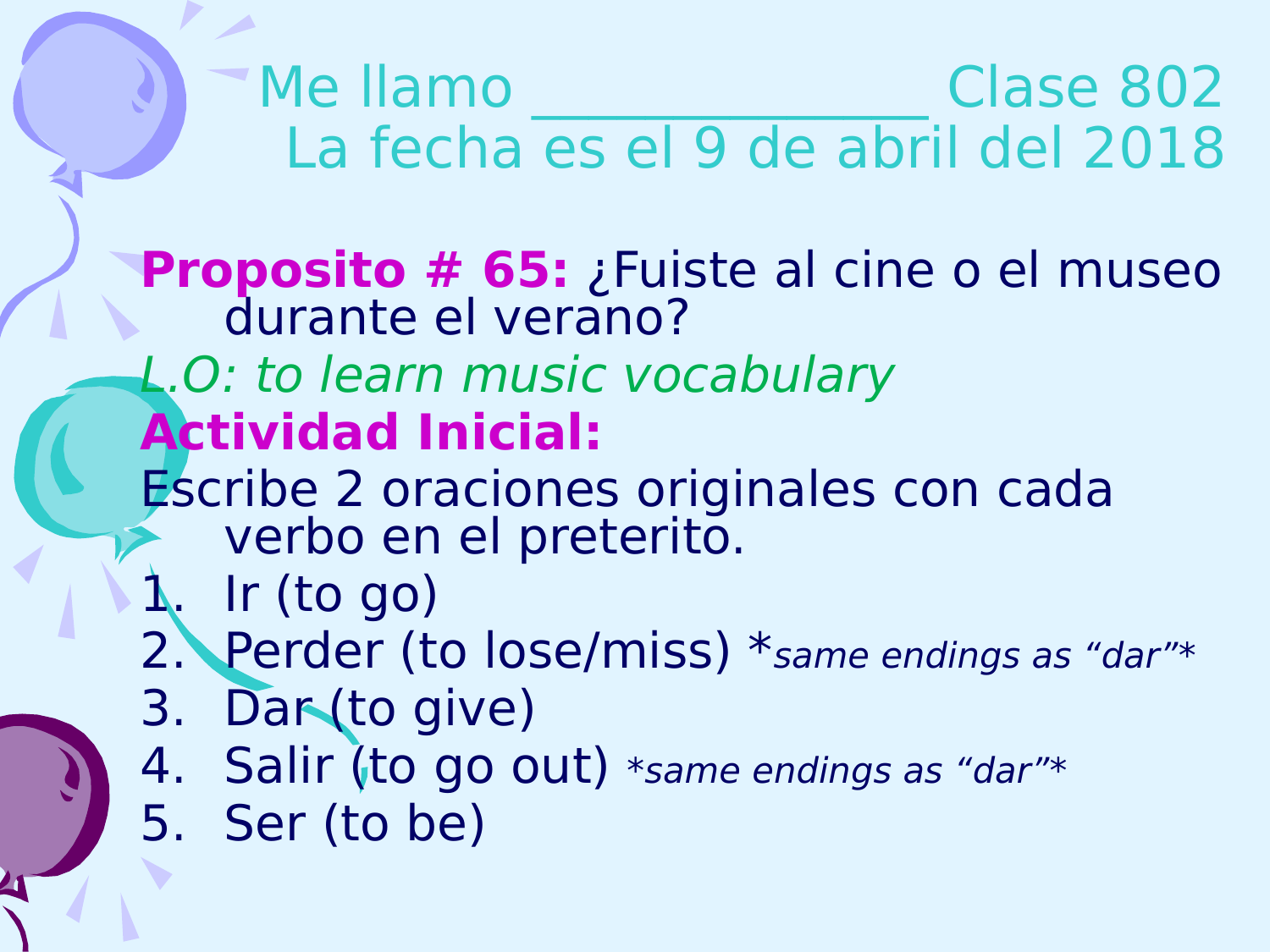

# Me llamo ______________ Clase 802 La fecha es el 9 de abril del 2018
Proposito # 65: ¿Fuiste al cine o el museo durante el verano?
L.O: to learn music vocabulary
Actividad Inicial:
Escribe 2 oraciones originales con cada verbo en el preterito.
Ir (to go)
Perder (to lose/miss) *same endings as “dar”*
Dar (to give)
Salir (to go out) *same endings as “dar”*
Ser (to be)